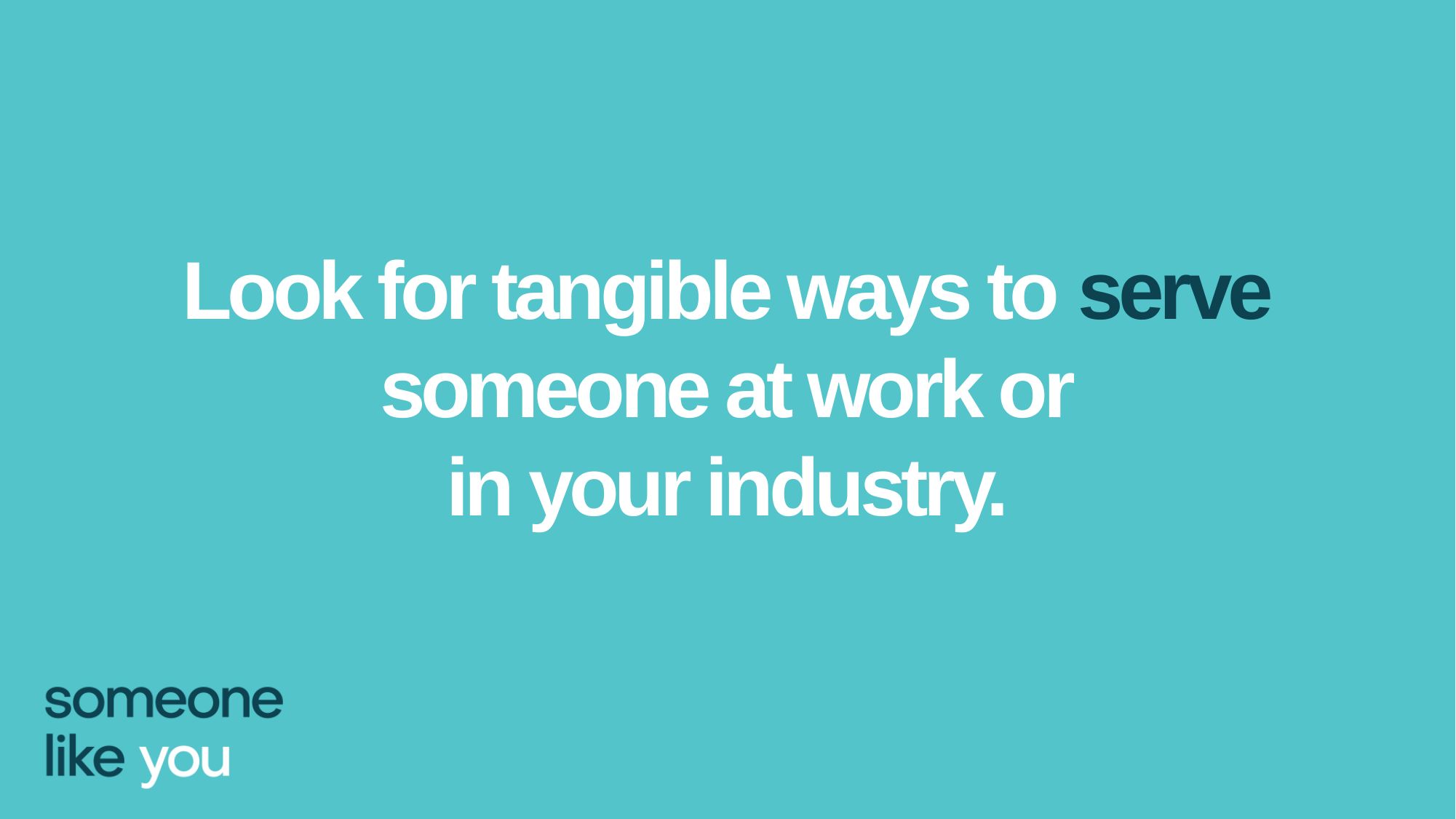

Look for tangible ways to serve someone at work or
in your industry.